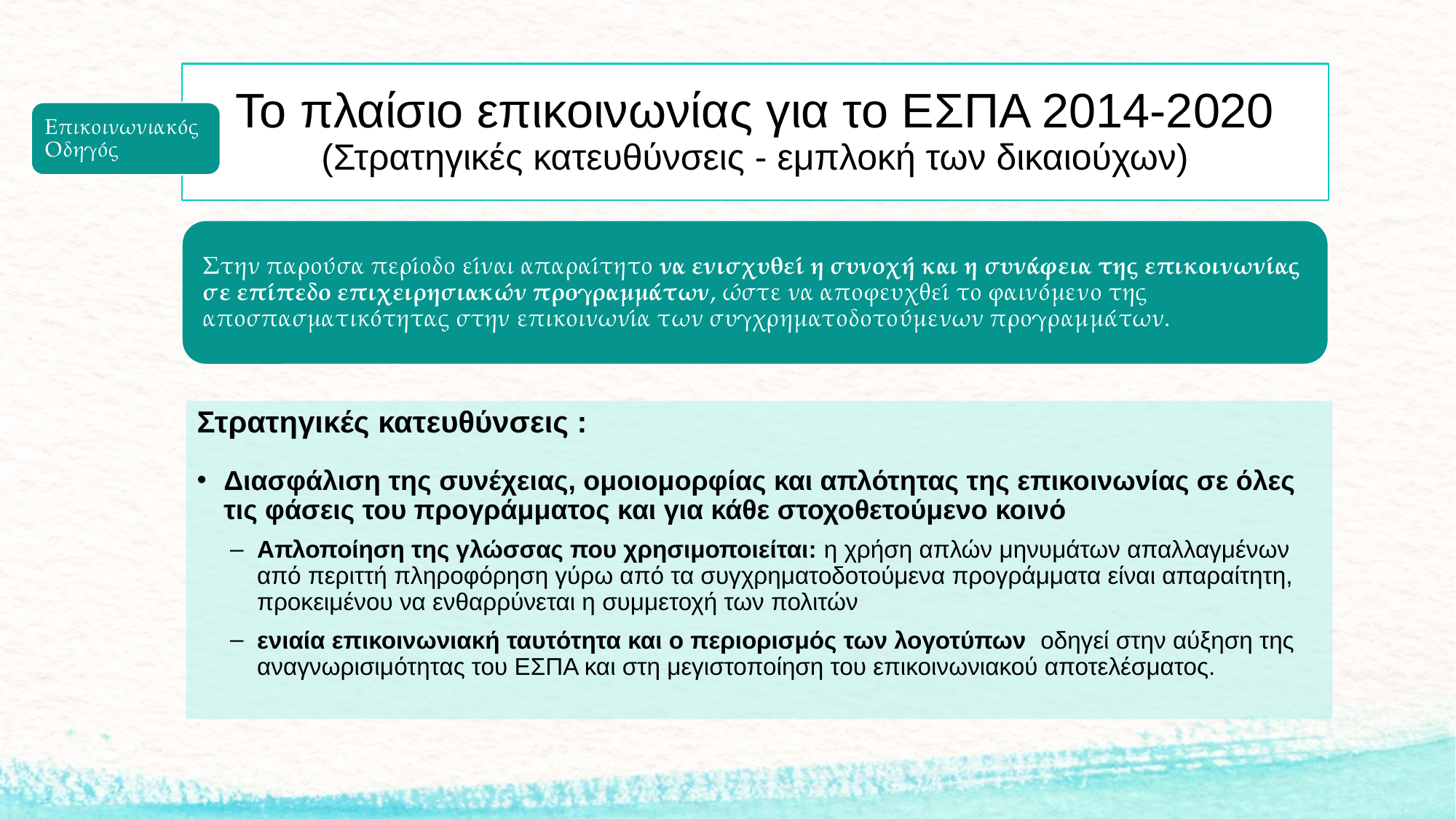

# Το πλαίσιο επικοινωνίας για το ΕΣΠΑ 2014-2020 (Στρατηγικές κατευθύνσεις - εμπλοκή των δικαιούχων)
Επικοινωνιακός Οδηγός
Στην παρούσα περίοδο είναι απαραίτητο να ενισχυθεί η συνοχή και η συνάφεια της επικοινωνίας σε επίπεδο επιχειρησιακών προγραμμάτων, ώστε να αποφευχθεί το φαινόμενο της αποσπασματικότητας στην επικοινωνία των συγχρηματοδοτούμενων προγραμμάτων.
Στρατηγικές κατευθύνσεις :
Διασφάλιση της συνέχειας, ομοιομορφίας και απλότητας της επικοινωνίας σε όλες τις φάσεις του προγράμματος και για κάθε στοχοθετούμενο κοινό
Απλοποίηση της γλώσσας που χρησιμοποιείται: η χρήση απλών μηνυμάτων απαλλαγμένων από περιττή πληροφόρηση γύρω από τα συγχρηματοδοτούμενα προγράμματα είναι απαραίτητη, προκειμένου να ενθαρρύνεται η συμμετοχή των πολιτών
ενιαία επικοινωνιακή ταυτότητα και ο περιορισμός των λογοτύπων  οδηγεί στην αύξηση της αναγνωρισιμότητας του ΕΣΠΑ και στη μεγιστοποίηση του επικοινωνιακού αποτελέσματος.